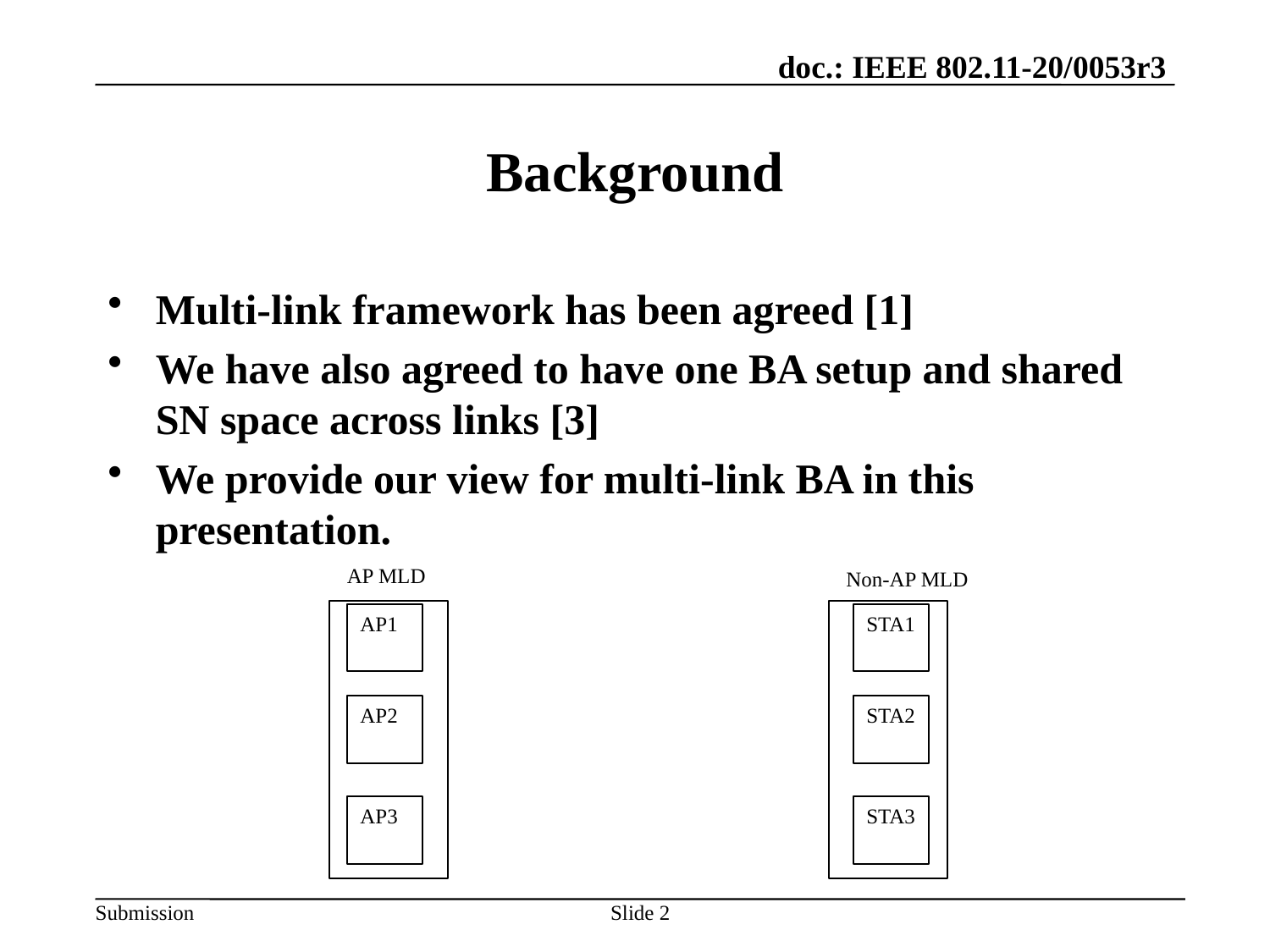

# Background
Multi-link framework has been agreed [1]
We have also agreed to have one BA setup and shared SN space across links [3]
We provide our view for multi-link BA in this presentation.

AP MLD
Non-AP MLD

AP1
STA1
AP2
STA2
AP3
STA3
Slide 2